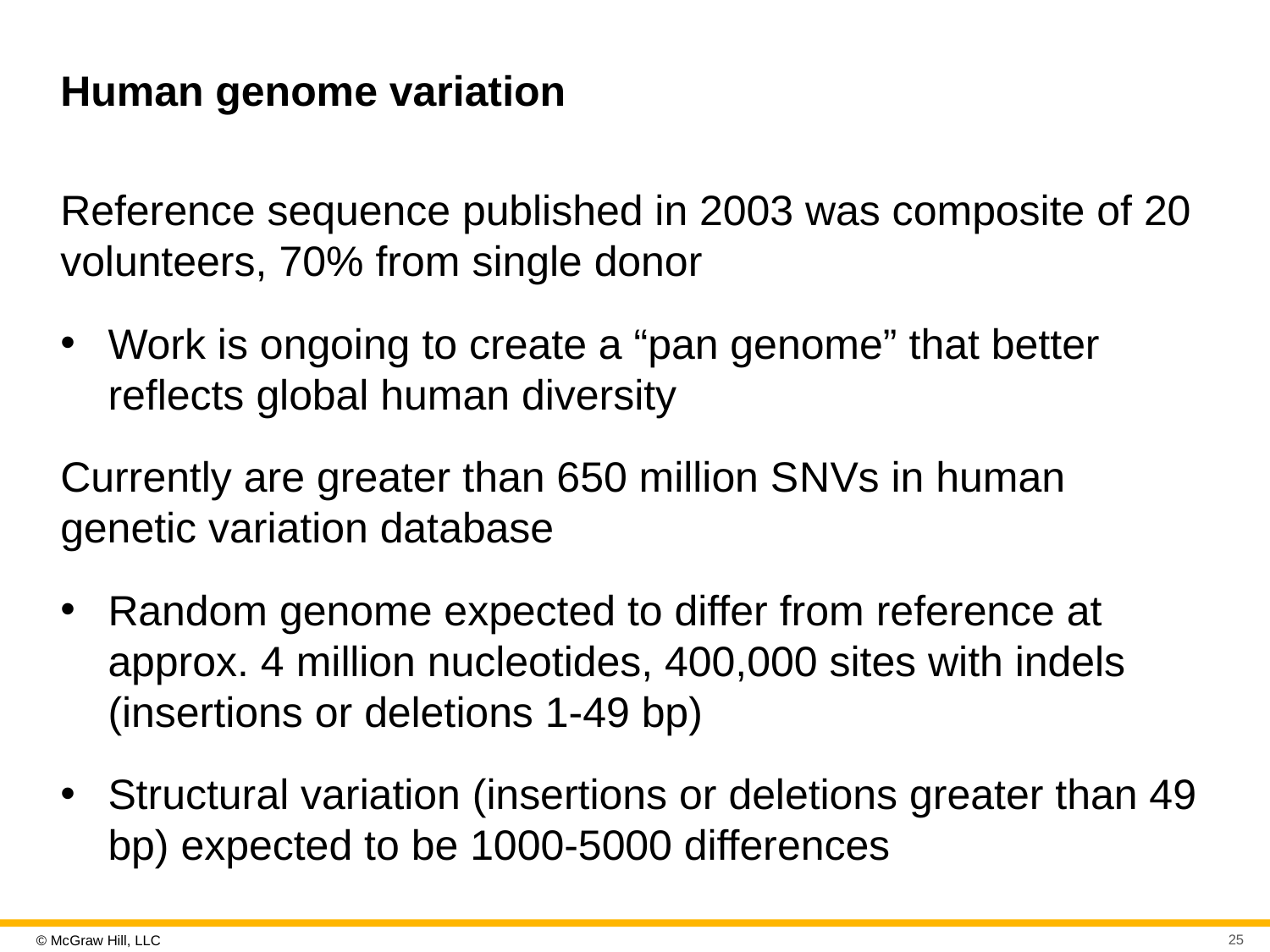

# Human genome variation
Reference sequence published in 2003 was composite of 20 volunteers, 70% from single donor
Work is ongoing to create a “pan genome” that better reflects global human diversity
Currently are greater than 650 million S N Vs in human genetic variation database
Random genome expected to differ from reference at approx. 4 million nucleotides, 400,000 sites with indels (insertions or deletions 1-49 bp)
Structural variation (insertions or deletions greater than 49 bp) expected to be 1000-5000 differences
25